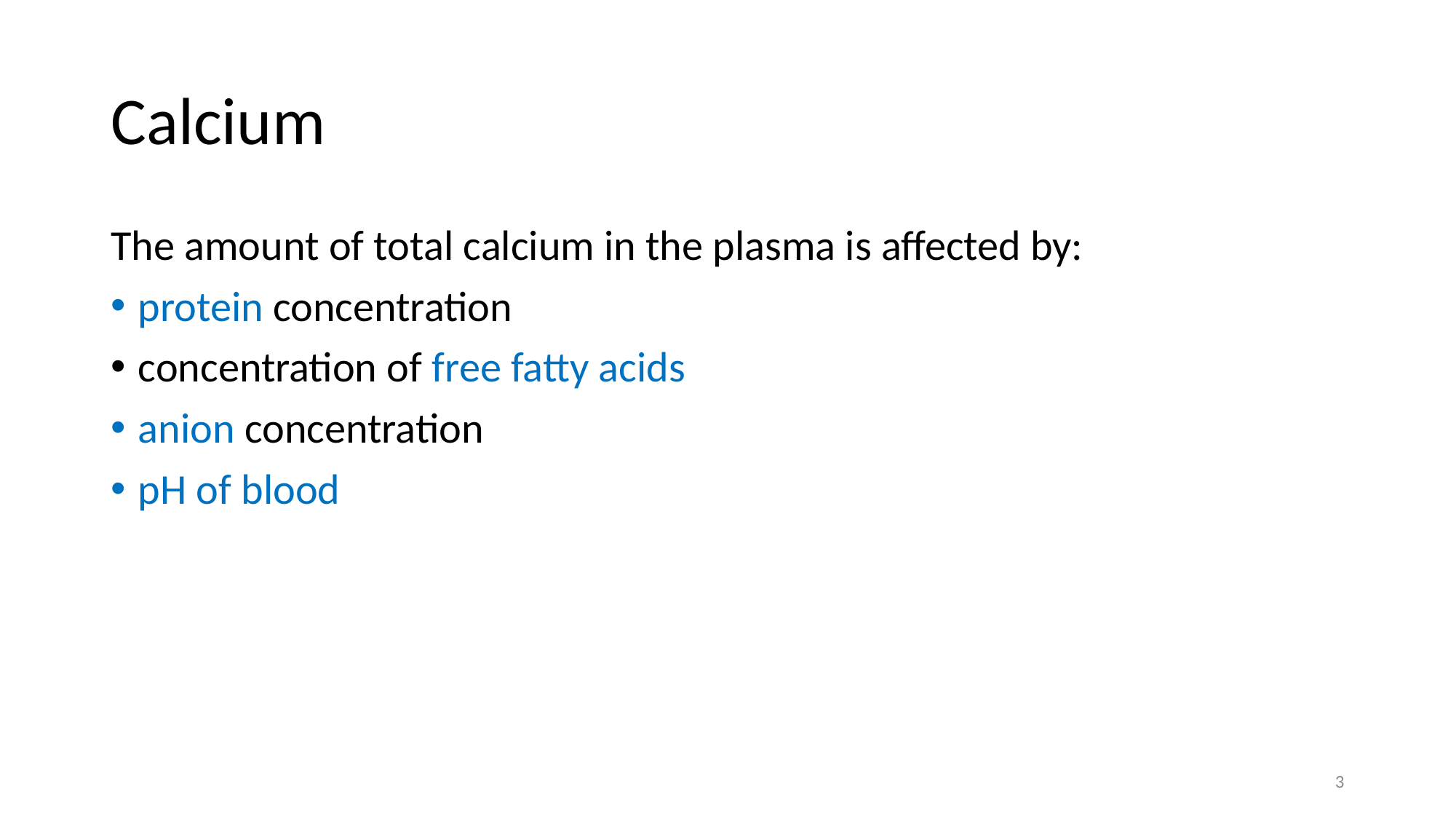

# Calcium
The amount of total calcium in the plasma is affected by:
protein concentration
concentration of free fatty acids
anion concentration
pH of blood
3